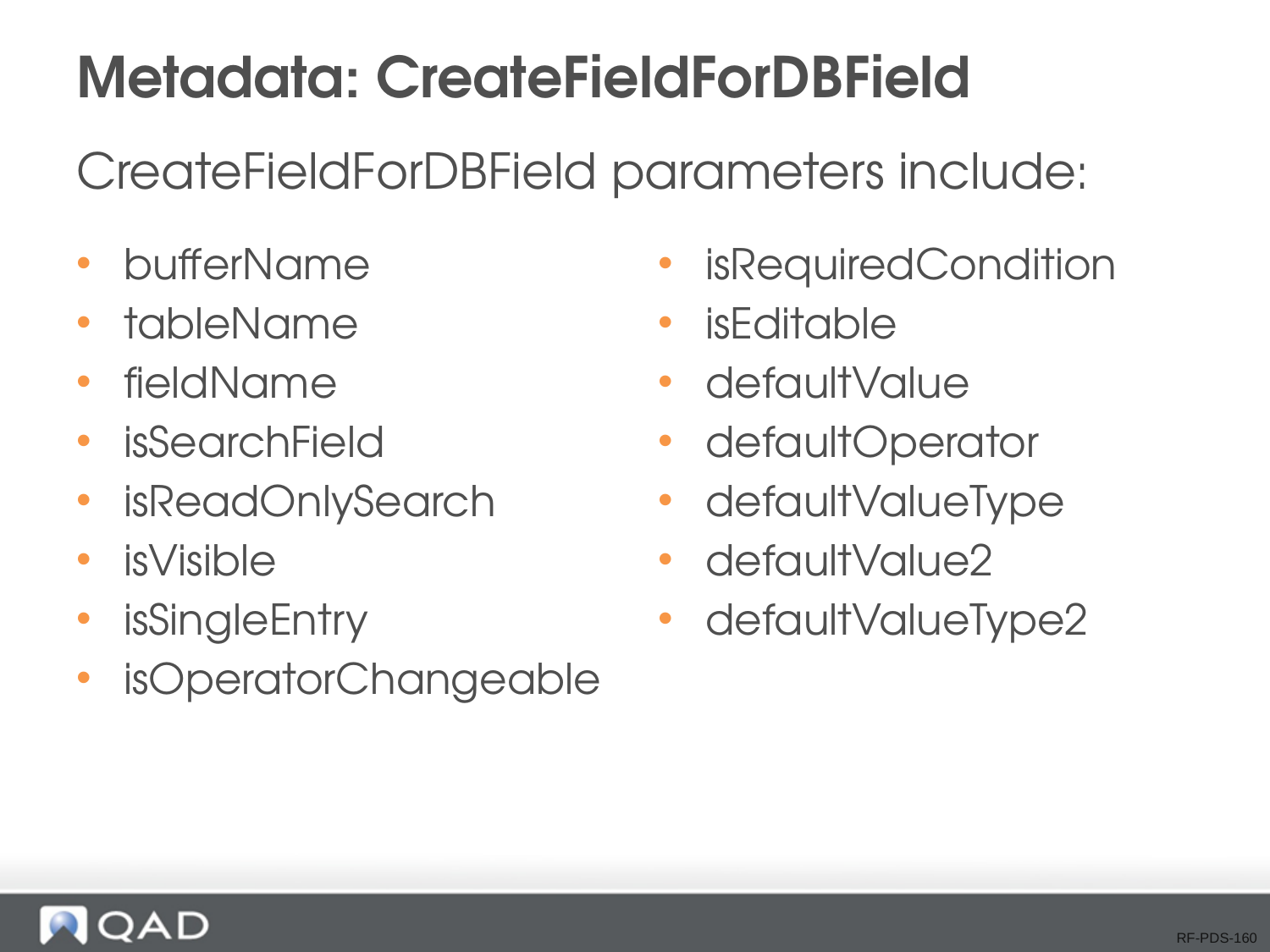

# Metadata: CreateFieldForDBField
CreateFieldForDBField parameters include:
bufferName
tableName
fieldName
isSearchField
isReadOnlySearch
isVisible
isSingleEntry
isOperatorChangeable
isRequiredCondition
isEditable
defaultValue
defaultOperator
defaultValueType
defaultValue2
defaultValueType2
RF-PDS-160